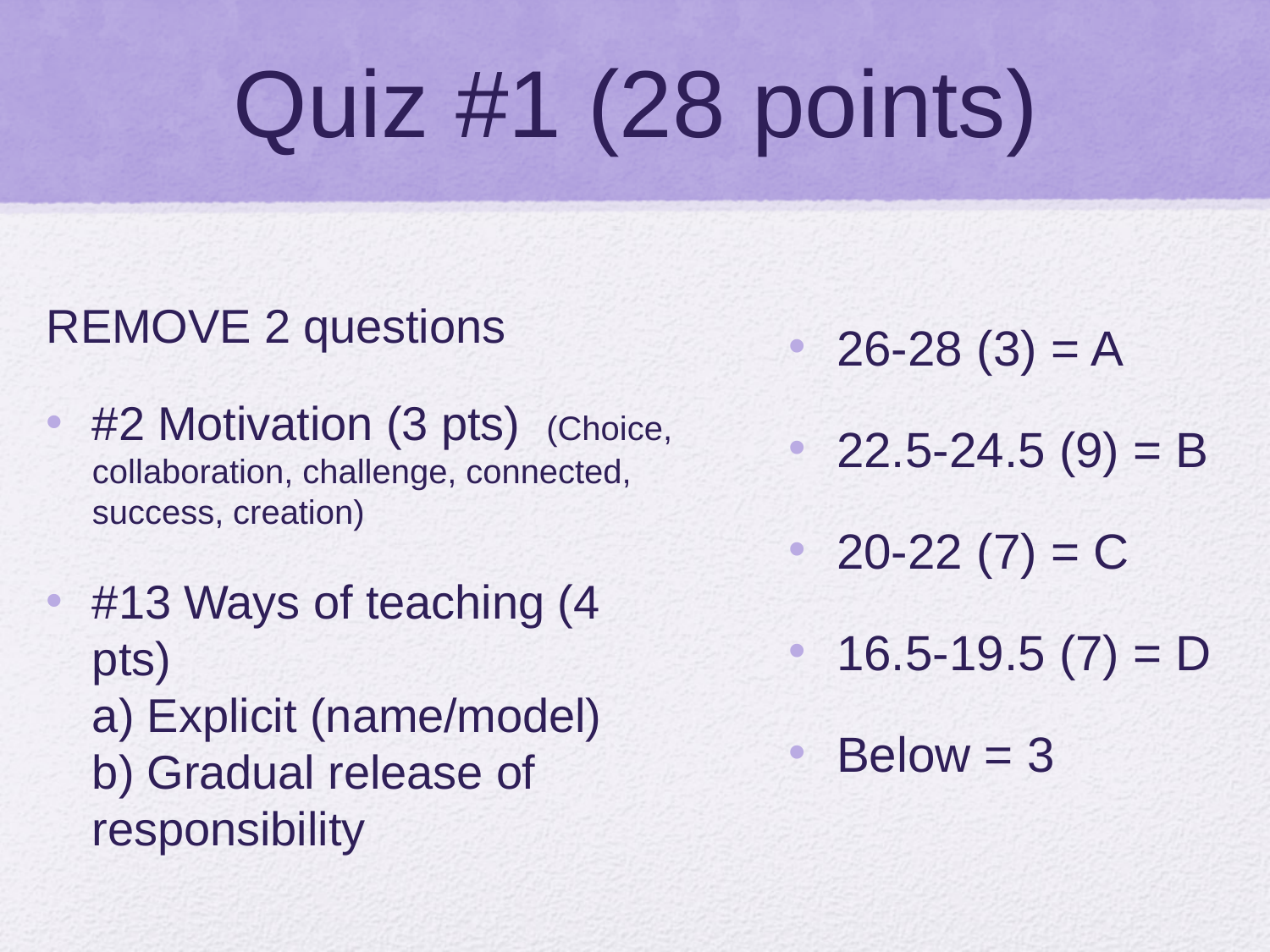

# Quiz #1 (28 points)
REMOVE 2 questions
#2 Motivation (3 pts)  (Choice, collaboration, challenge, connected,
success, creation)
#13 Ways of teaching (4 pts)
a) Explicit (name/model)
b) Gradual release of responsibility
26-28 (3) = A
22.5-24.5 (9) = B
20-22 (7) = C
16.5-19.5 (7) = D
Below = 3